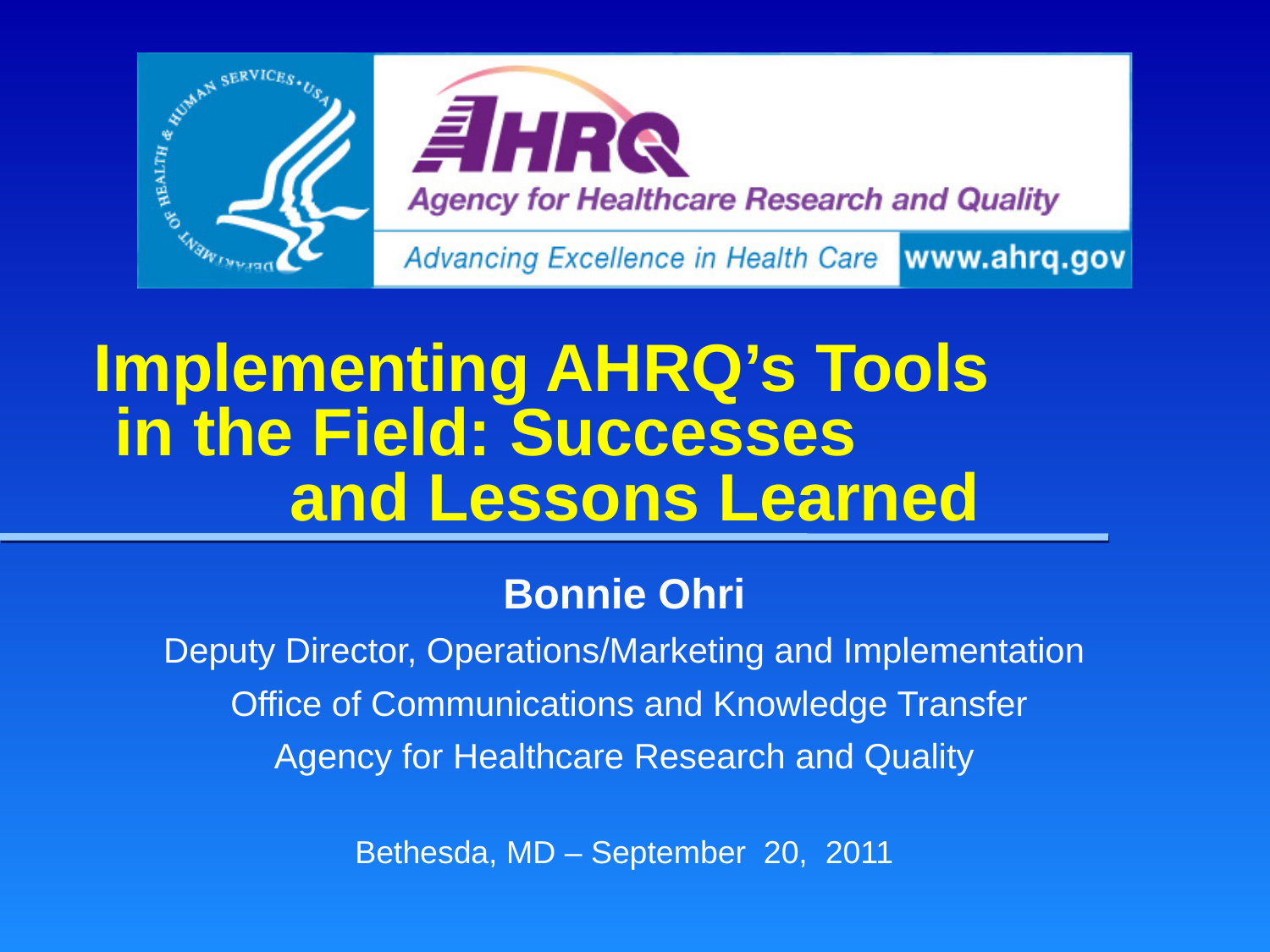

Implementing AHRQ’s Tools           in the Field: Successes                 and Lessons Learned
Bonnie Ohri
Deputy Director, Operations/Marketing and Implementation
 Office of Communications and Knowledge Transfer
Agency for Healthcare Research and Quality

Bethesda, MD – September  20,  2011